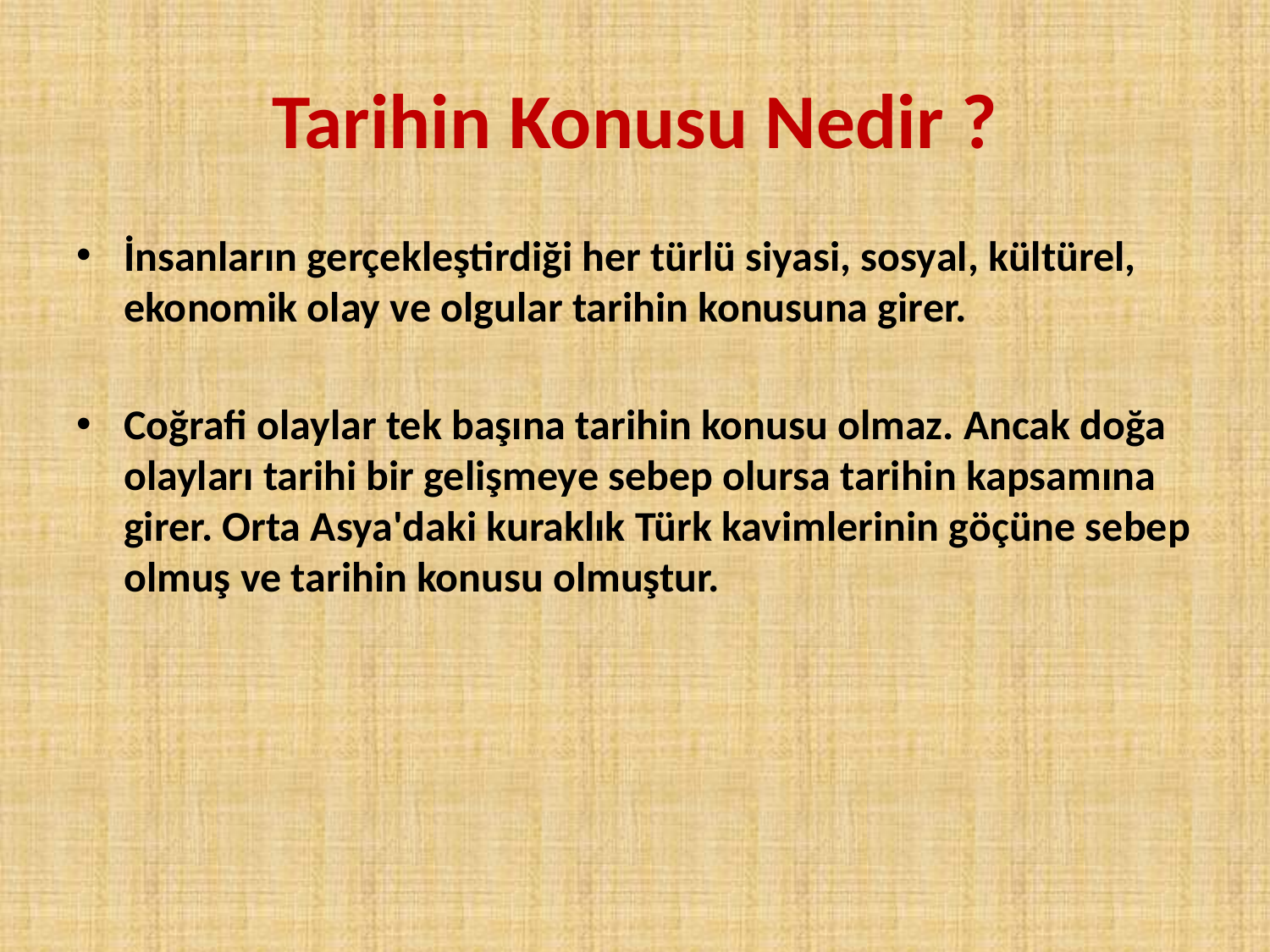

# Tarihin Konusu Nedir ?
İnsanların gerçekleştirdiği her türlü siyasi, sosyal, kültürel, ekonomik olay ve olgular tarihin konusuna girer.

Coğrafi olaylar tek başına tarihin konusu olmaz. Ancak doğa olayları tarihi bir gelişmeye sebep olursa tarihin kapsamına girer. Orta Asya'daki kuraklık Türk kavimlerinin göçüne sebep olmuş ve tarihin konusu olmuştur.